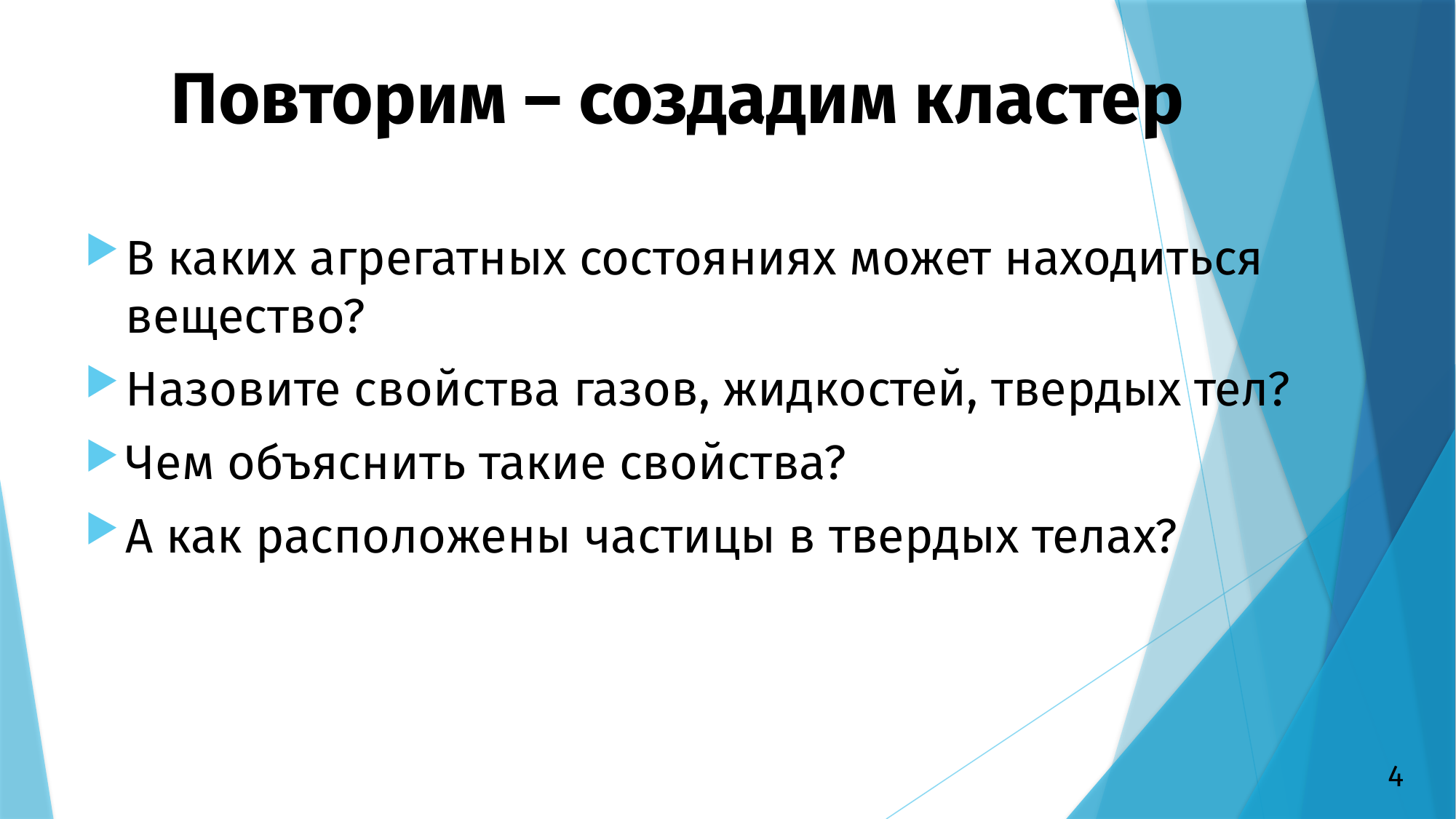

# Повторим – создадим кластер
В каких агрегатных состояниях может находиться вещество?
Назовите свойства газов, жидкостей, твердых тел?
Чем объяснить такие свойства?
А как расположены частицы в твердых телах?

4